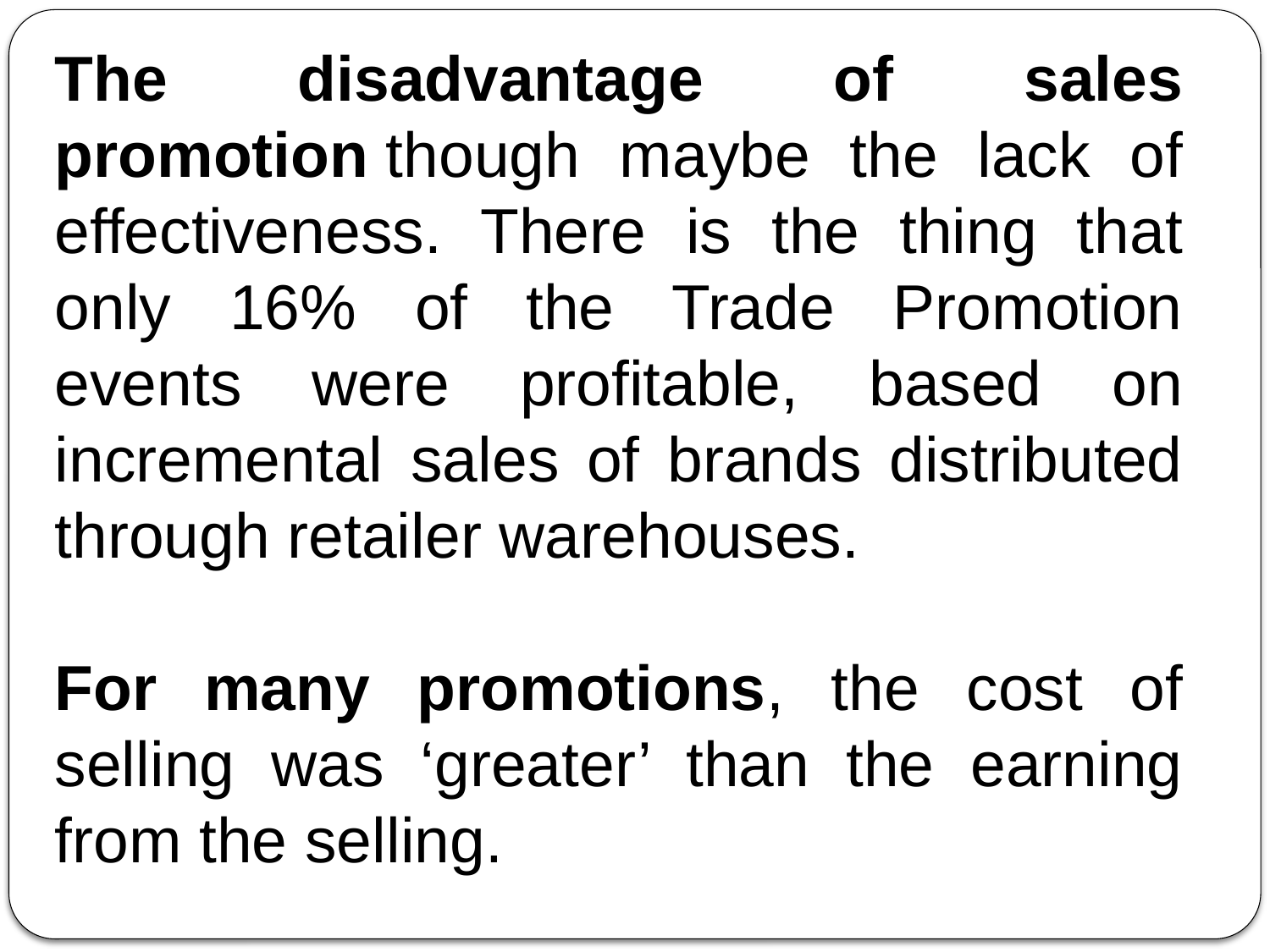

The disadvantage of sales promotion though maybe the lack of effectiveness. There is the thing that only 16% of the Trade Promotion events were profitable, based on incremental sales of brands distributed through retailer warehouses.

For many promotions, the cost of selling was ‘greater’ than the earning from the selling.